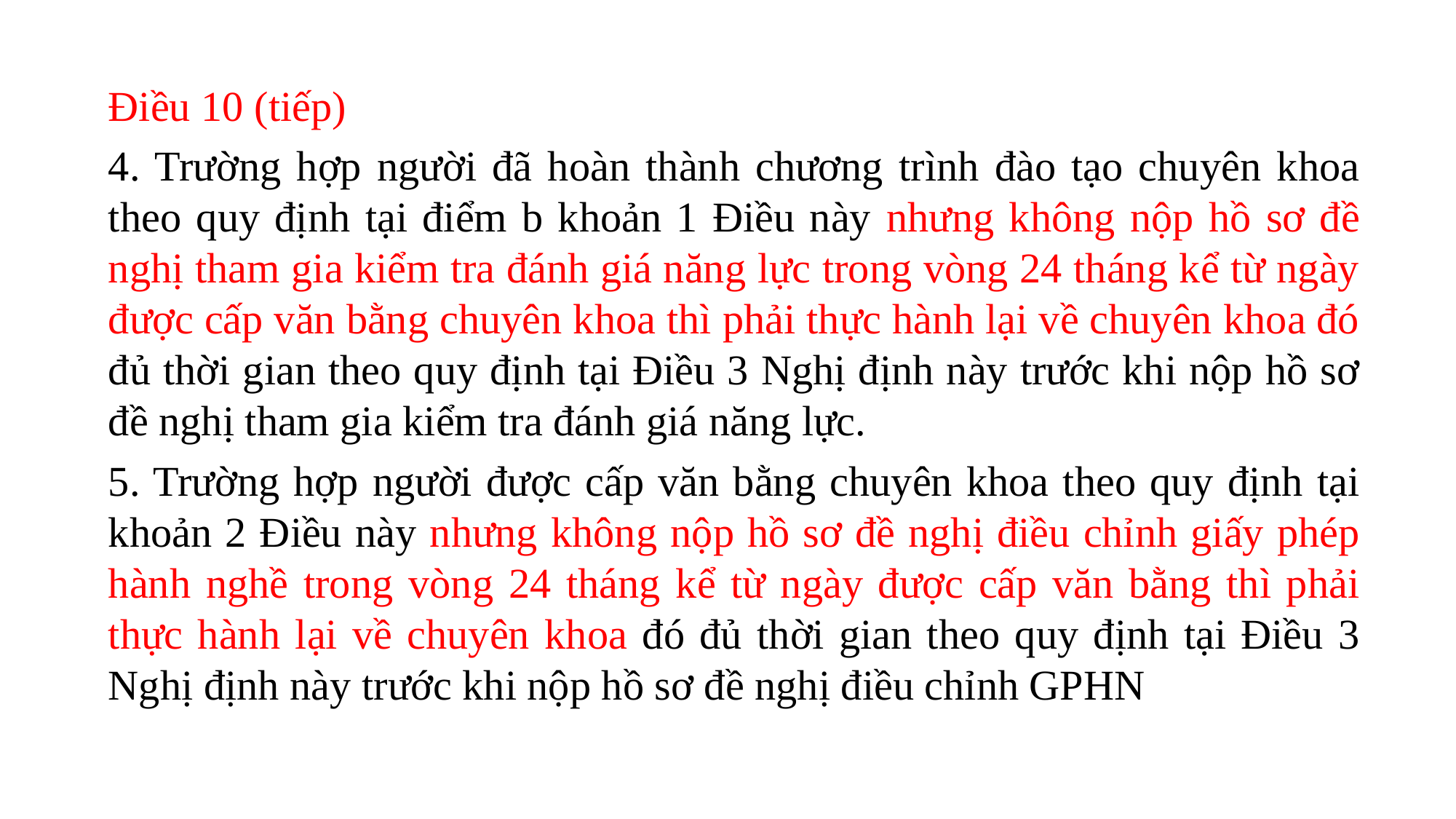

# 4. Người đã có văn bằng chuyên khoa, nhưng không nộp hồ sơ đề nghị tham gia kiểm tra đánh giá năng lực trong vòng 24 tháng kể từ ngày được cấp văn bằng thì phải thực hành lại về chuyên khoa đó đủ thời gian theo quy định tại Điều 3 Nghị định này 5. Người được cấp văn bằng chuyên khoa nhưng không nộp hồ sơ đề nghị điều chỉnh GPHN trong vòng 24 tháng kể từ ngày được cấp văn bằng thì phải thực hành lại về chuyên khoa đó đủ thời gian theo quy định tại Điều 3 Nghị định này 6. Một người vừa có văn bằng thuộc lĩnh vực sức khỏe và vừa có một hoặc nhiều giấy chứng nhận sau đây: giấy chứng nhận lương y, giấy chứng nhận bài thuốc gia truyền hoặc giấy chứng nhận phương pháp chữa bệnh gia truyền thì được đề nghị cấp GPHN theo một trong các chức danh quy định tại Điều 26 của Luật Khám bệnh, chữa bệnh và phải thực hiện quy trình cấp theo quy định tại khoản 1 hoặc khoản 2 Điều này. Phạm vi hành nghề ghi trong giấy phép hành nghề được cấp theo quy định tại khoản này bao gồm:
Điều 10 (tiếp)
4. Trường hợp người đã hoàn thành chương trình đào tạo chuyên khoa theo quy định tại điểm b khoản 1 Điều này nhưng không nộp hồ sơ đề nghị tham gia kiểm tra đánh giá năng lực trong vòng 24 tháng kể từ ngày được cấp văn bằng chuyên khoa thì phải thực hành lại về chuyên khoa đó đủ thời gian theo quy định tại Điều 3 Nghị định này trước khi nộp hồ sơ đề nghị tham gia kiểm tra đánh giá năng lực.
5. Trường hợp người được cấp văn bằng chuyên khoa theo quy định tại khoản 2 Điều này nhưng không nộp hồ sơ đề nghị điều chỉnh giấy phép hành nghề trong vòng 24 tháng kể từ ngày được cấp văn bằng thì phải thực hành lại về chuyên khoa đó đủ thời gian theo quy định tại Điều 3 Nghị định này trước khi nộp hồ sơ đề nghị điều chỉnh GPHN